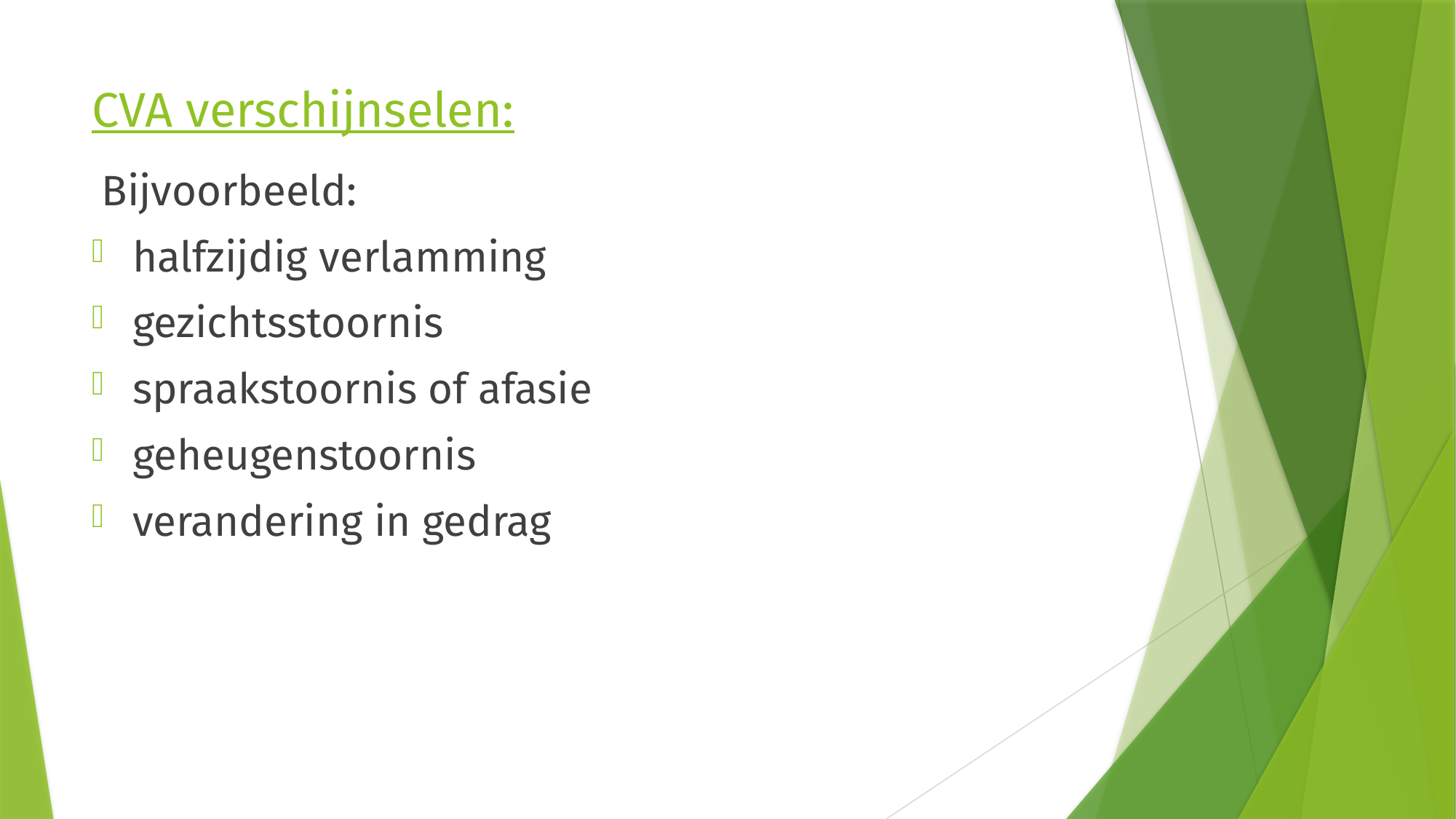

# CVA verschijnselen:
Bijvoorbeeld:
halfzijdig verlamming
gezichtsstoornis
spraakstoornis of afasie
geheugenstoornis
verandering in gedrag